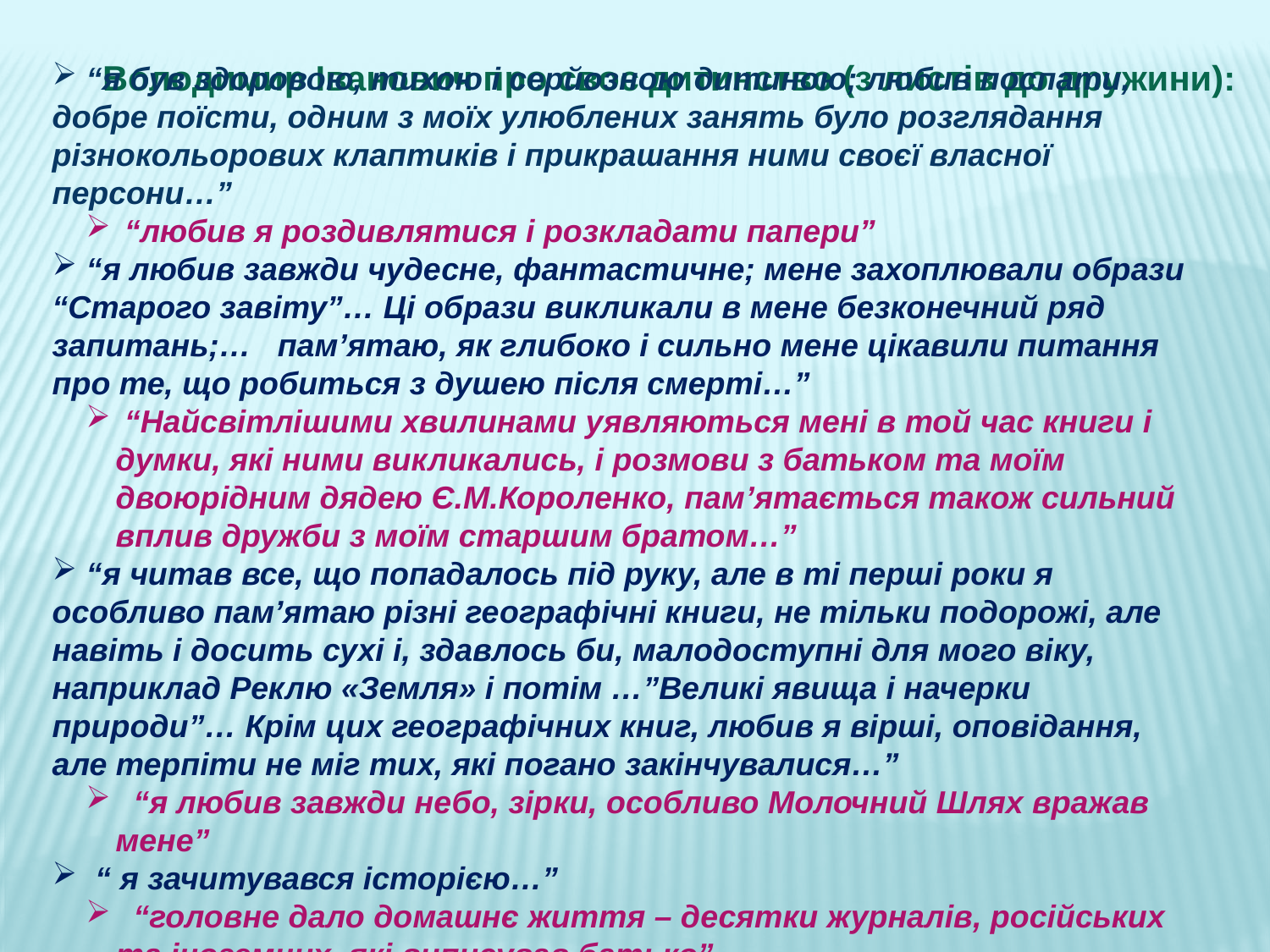

Володимир Іванович про своє дитинство (з листів до дружини):
 “я був здоровою, тихою і серйозною дитиною; любив поспати, добре поїсти, одним з моїх улюблених занять було розглядання різнокольорових клаптиків і прикрашання ними своєї власної персони…”
 “любив я роздивлятися і розкладати папери”
 “я любив завжди чудесне, фантастичне; мене захоплювали образи “Старого завіту”… Ці образи викликали в мене безконечний ряд запитань;…   пам’ятаю, як глибоко і сильно мене цікавили питання про те, що робиться з душею після смерті…”
 “Найсвітлішими хвилинами уявляються мені в той час книги і думки, які ними викликались, і розмови з батьком та моїм двоюрідним дядею Є.М.Короленко, пам’ятається також сильний вплив дружби з моїм старшим братом…”
 “я читав все, що попадалось під руку, але в ті перші роки я особливо пам’ятаю різні географічні книги, не тільки подорожі, але навіть і досить сухі і, здавлось би, малодоступні для мого віку, наприклад Реклю «Земля» і потім …”Великі явища і начерки природи”… Крім цих географічних книг, любив я вірші, оповідання, але терпіти не міг тих, які погано закінчувалися…”
  “я любив завжди небо, зірки, особливо Молочний Шлях вражав мене”
  “ я зачитувався історією…”
  “головне дало домашнє життя – десятки журналів, російських та іноземних, які виписував батько”